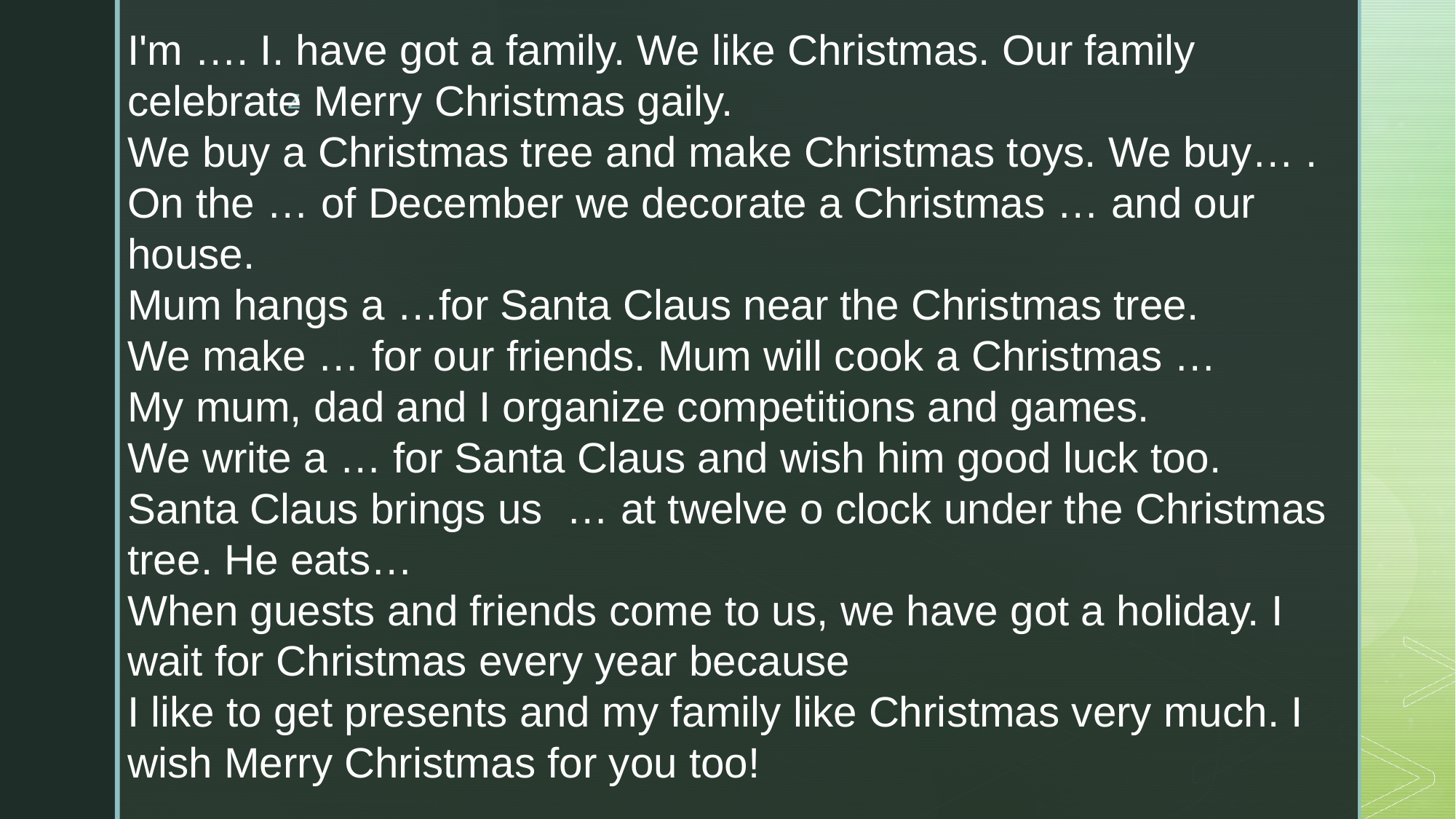

I'm …. I. have got a family. We like Christmas. Our family celebrate Merry Christmas gaily.
We buy a Christmas tree and make Christmas toys. We buy… .
On the … of December we decorate a Christmas … and our house.
Mum hangs a …for Santa Claus near the Christmas tree.
We make … for our friends. Mum will cook a Christmas …
My mum, dad and I organize competitions and games.
We write a … for Santa Claus and wish him good luck too.
Santa Claus brings us  … at twelve o clock under the Christmas tree. He eats…
When guests and friends come to us, we have got a holiday. I wait for Christmas every year because
I like to get presents and my family like Christmas very much. I wish Merry Christmas for you too!